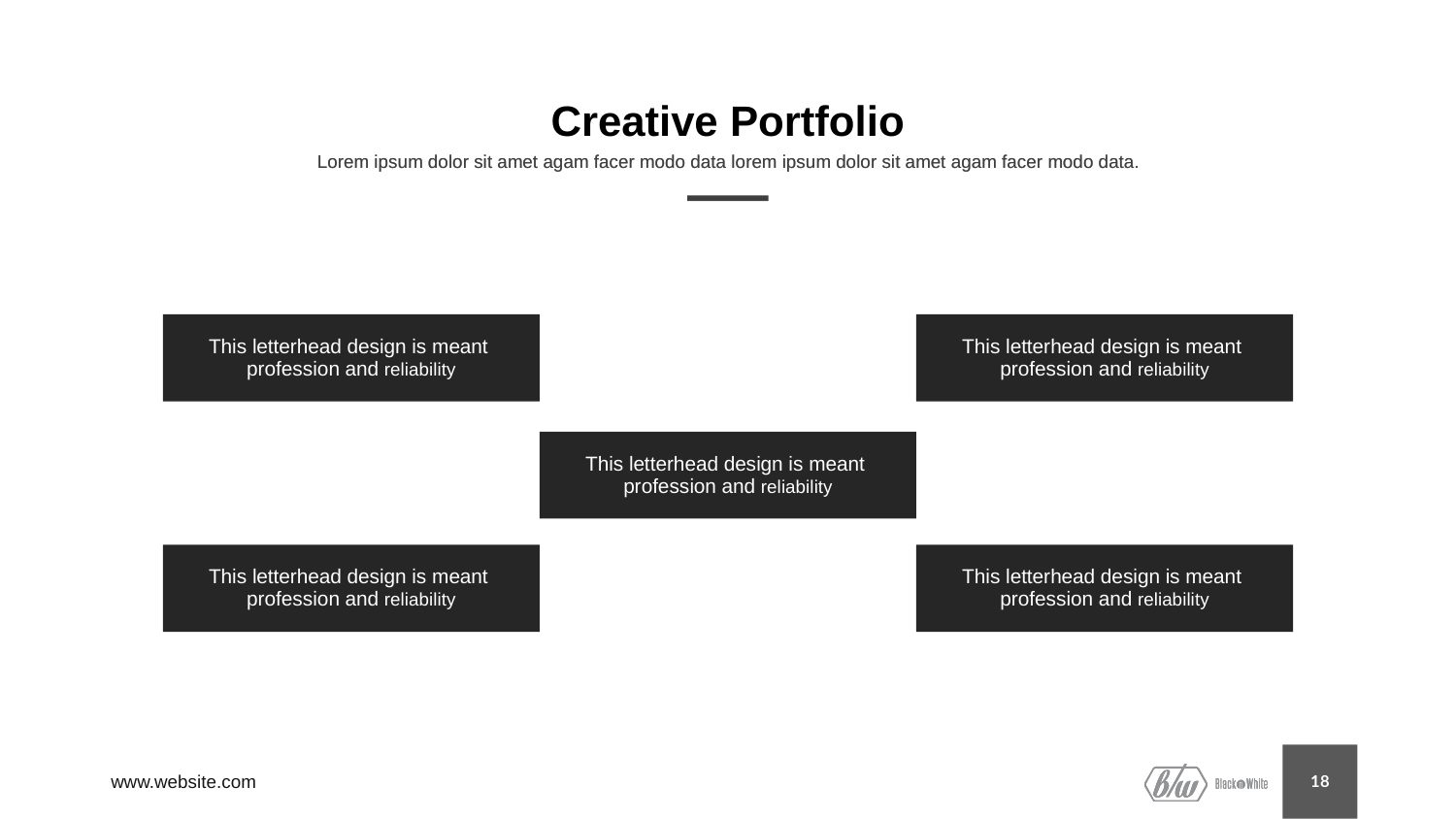

# Creative Portfolio

Lorem ipsum dolor sit amet agam facer modo data lorem ipsum dolor sit amet agam facer modo data.

This letterhead design is meant  profession and reliability

This letterhead design is meant  profession and reliability

This letterhead design is meant  profession and reliability

This letterhead design is meant  profession and reliability
This letterhead design is meant  profession and reliability
www.website.com